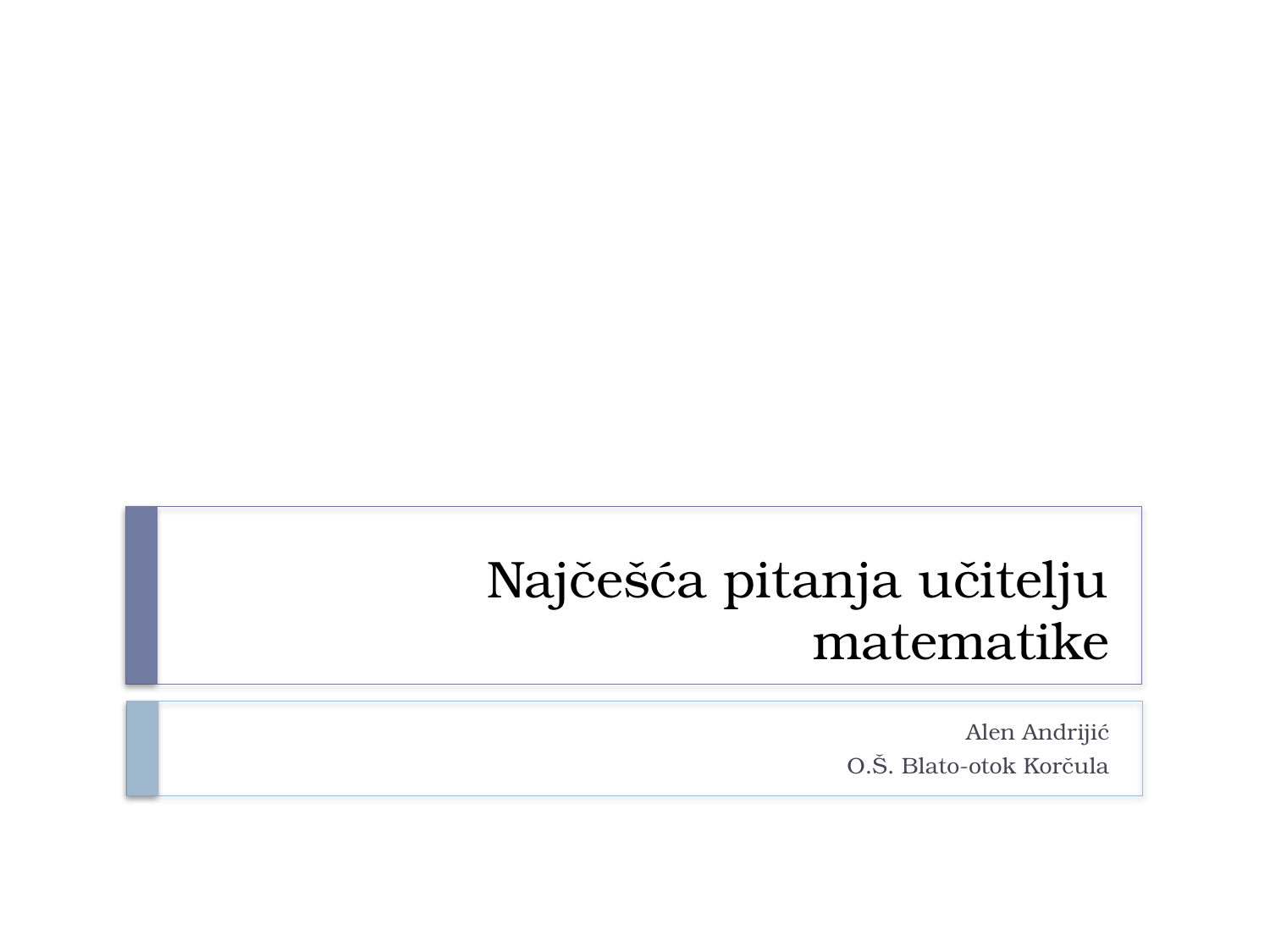

# Najčešća pitanja učitelju matematike
Alen Andrijić
O.Š. Blato-otok Korčula